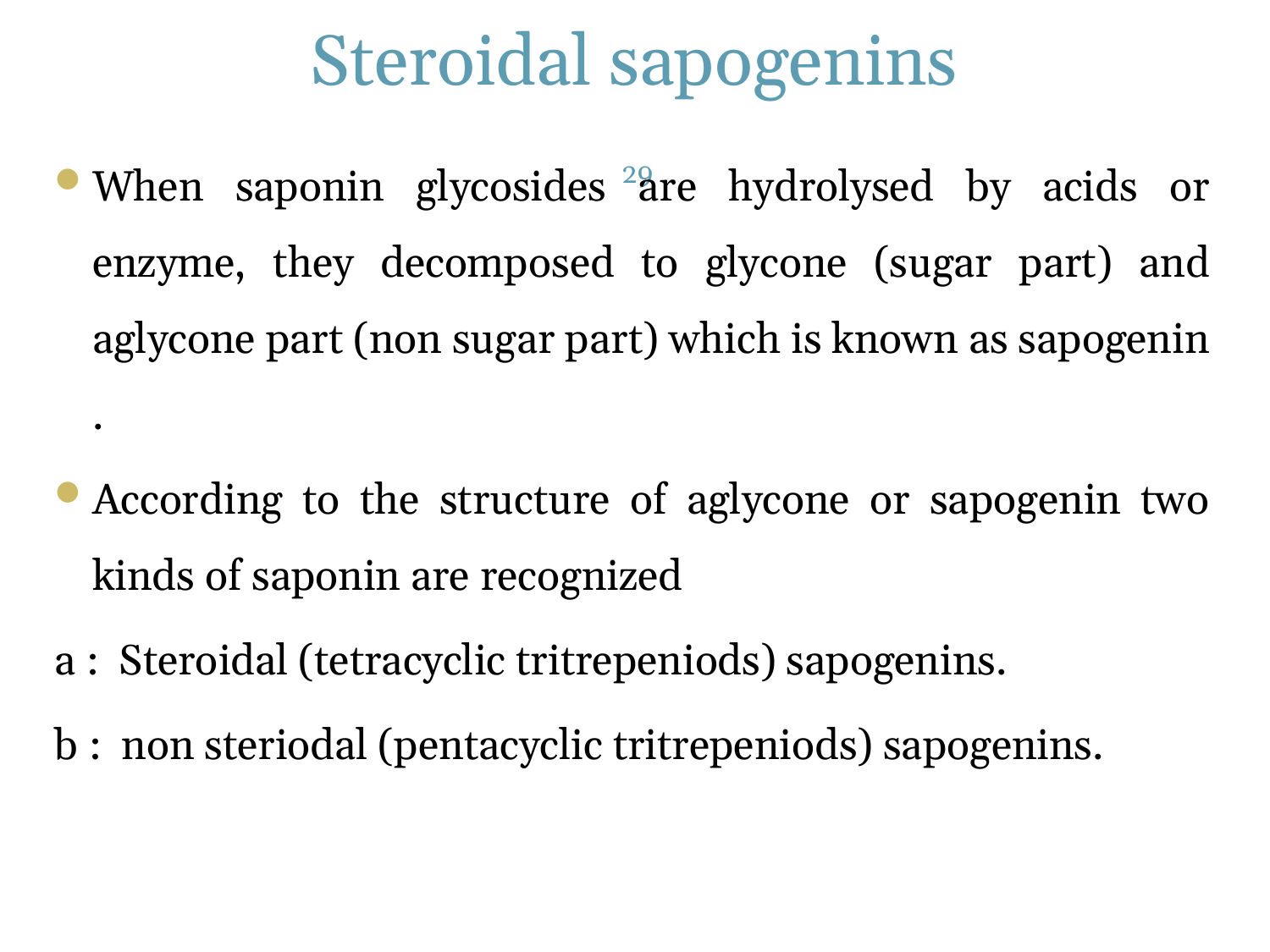

# Steroidal sapogenins
When saponin glycosides are hydrolysed by acids or enzyme, they decomposed to glycone (sugar part) and aglycone part (non sugar part) which is known as sapogenin .
According to the structure of aglycone or sapogenin two kinds of saponin are recognized
a :  Steroidal (tetracyclic tritrepeniods) sapogenins.
b :  non steriodal (pentacyclic tritrepeniods) sapogenins.

29